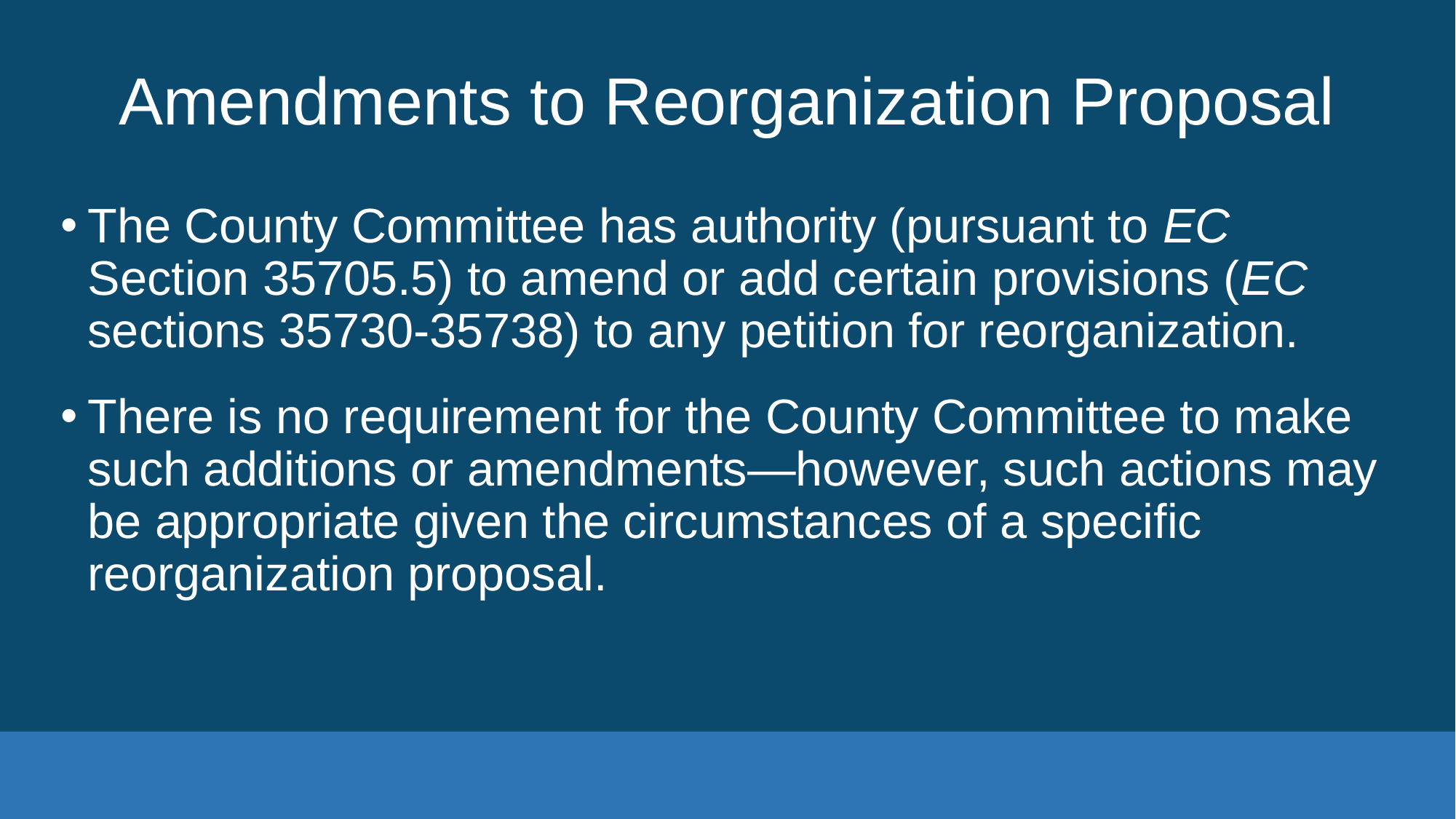

# Amendments to Reorganization Proposal
The County Committee has authority (pursuant to EC Section 35705.5) to amend or add certain provisions (EC sections 35730-35738) to any petition for reorganization.
There is no requirement for the County Committee to make such additions or amendments—however, such actions may be appropriate given the circumstances of a specific reorganization proposal.